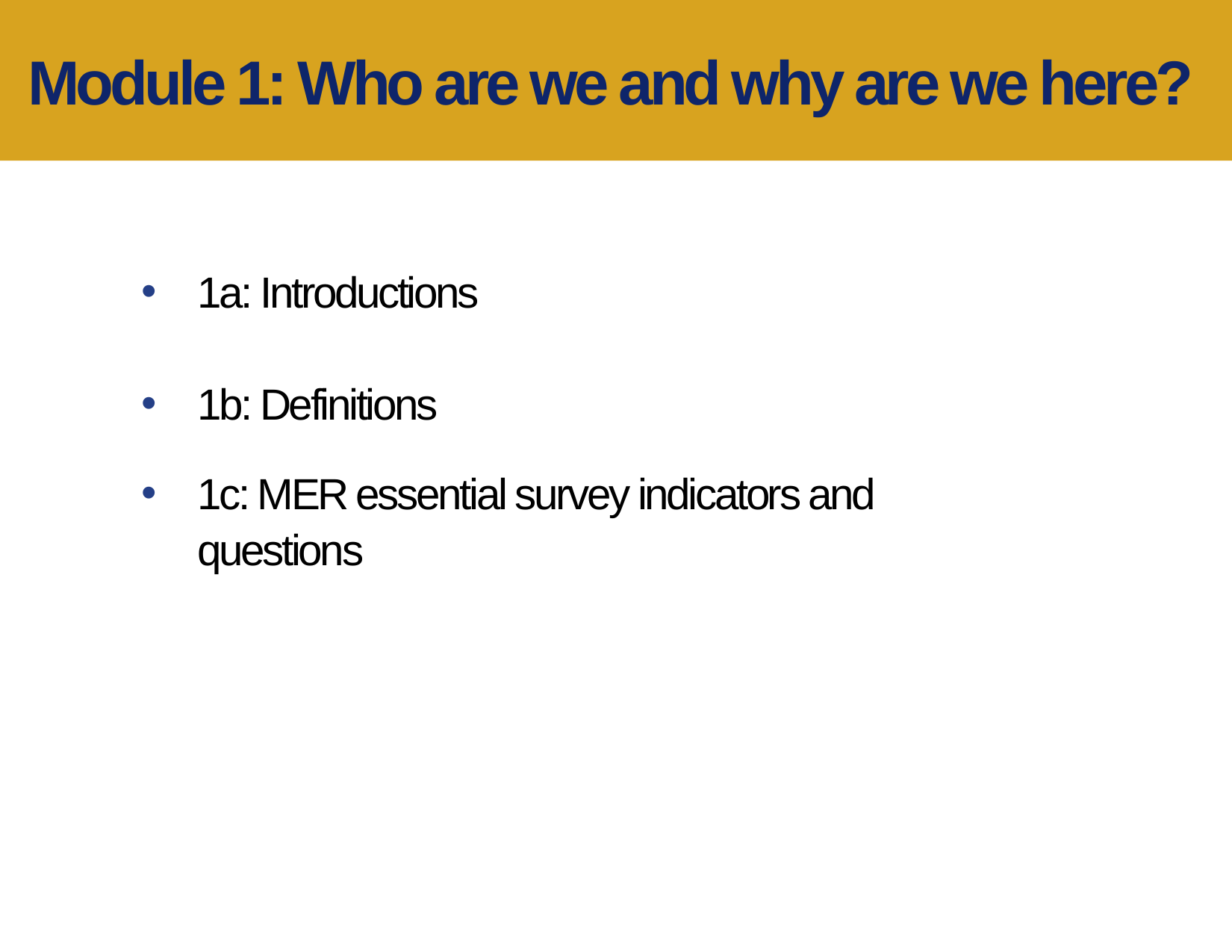

Module 1: Who are we and why are we here?
1a: Introductions

1b: Definitions

1c: MER essential survey indicators and    questions